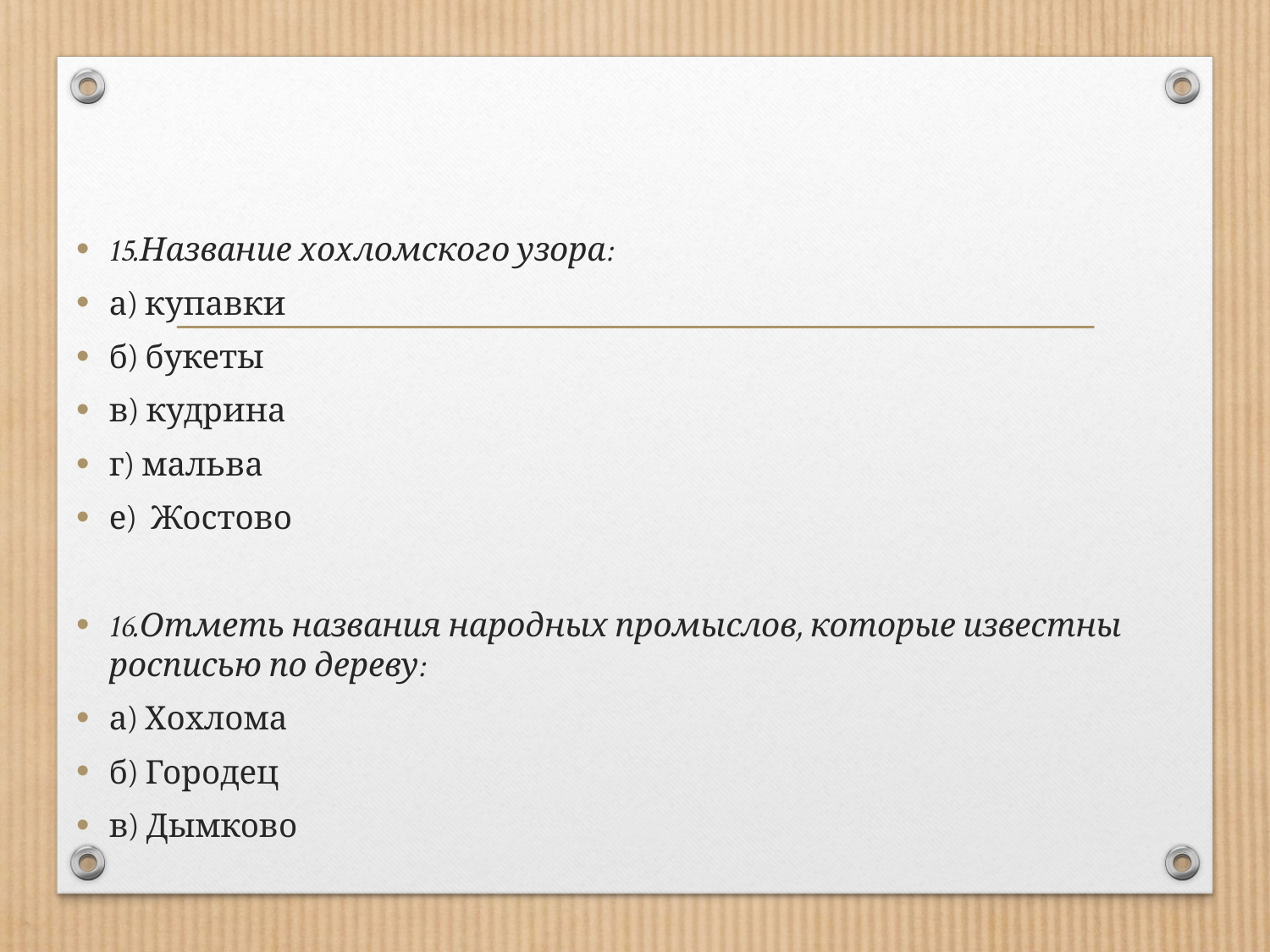

#
15.Название хохломского узора:
а) купавки
б) букеты
в) кудрина
г) мальва
е)  Жостово

16.Отметь названия народных промыслов, которые известны росписью по дереву:
а) Хохлома
б) Городец
в) Дымково